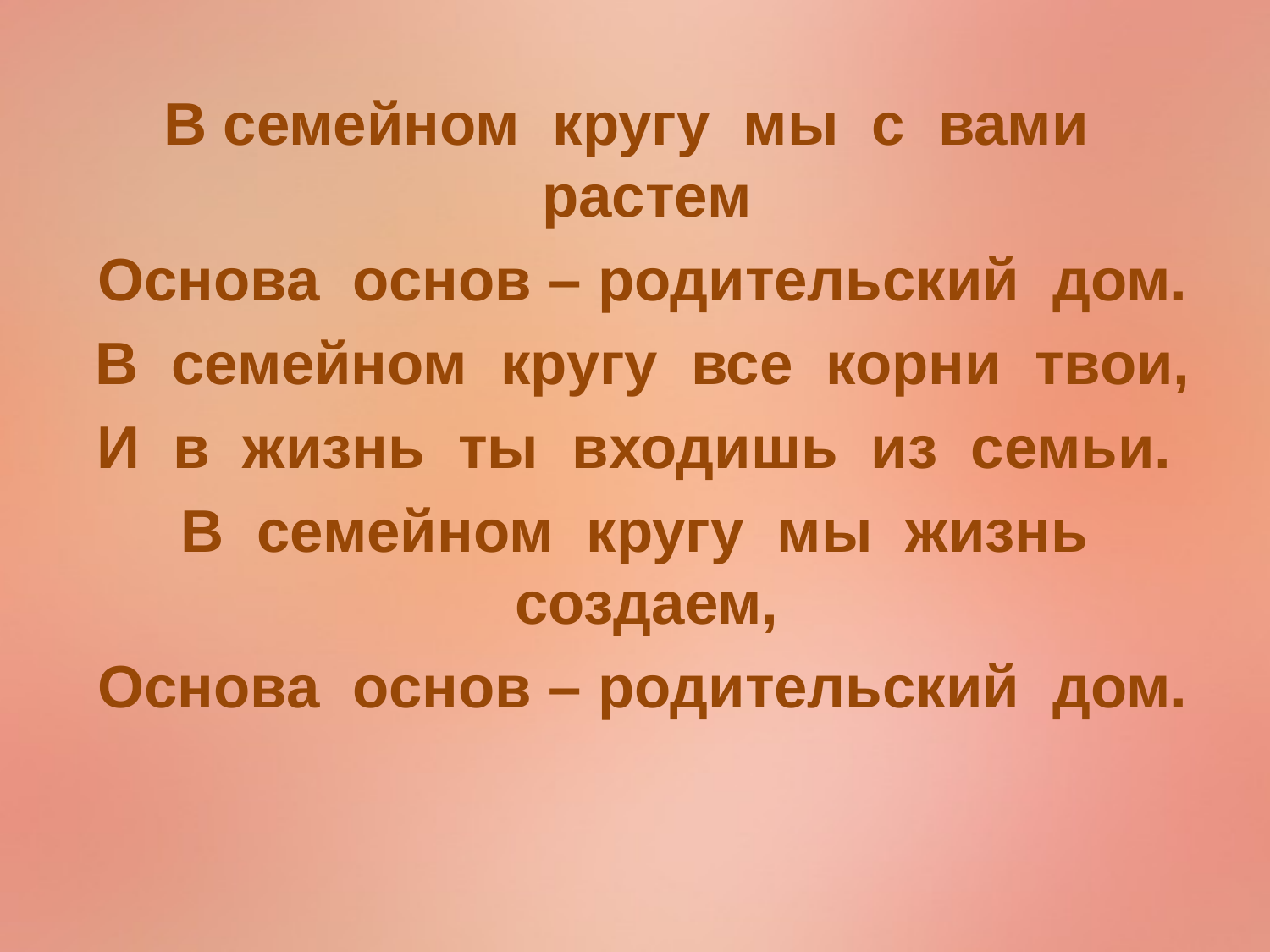

В семейном  кругу  мы  с  вами  растем
 Основа  основ – родительский  дом.
 В  семейном  кругу  все  корни  твои,
 И  в  жизнь  ты  входишь  из  семьи.
 В  семейном  кругу  мы  жизнь  создаем,
 Основа  основ – родительский  дом.